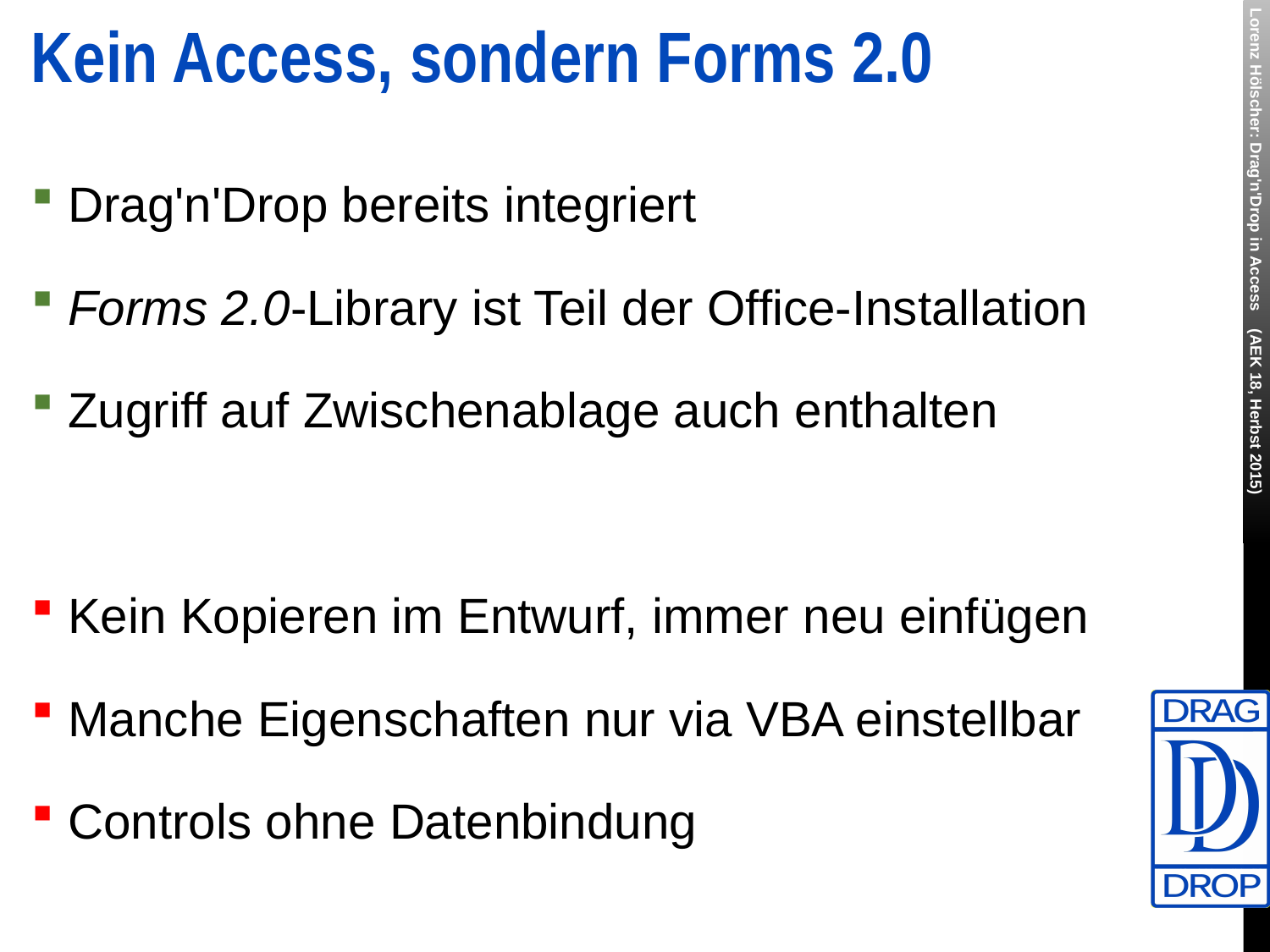

# Kein Access, sondern Forms 2.0
Drag'n'Drop bereits integriert
Forms 2.0-Library ist Teil der Office-Installation
Zugriff auf Zwischenablage auch enthalten

Kein Kopieren im Entwurf, immer neu einfügen
Manche Eigenschaften nur via VBA einstellbar
Controls ohne Datenbindung